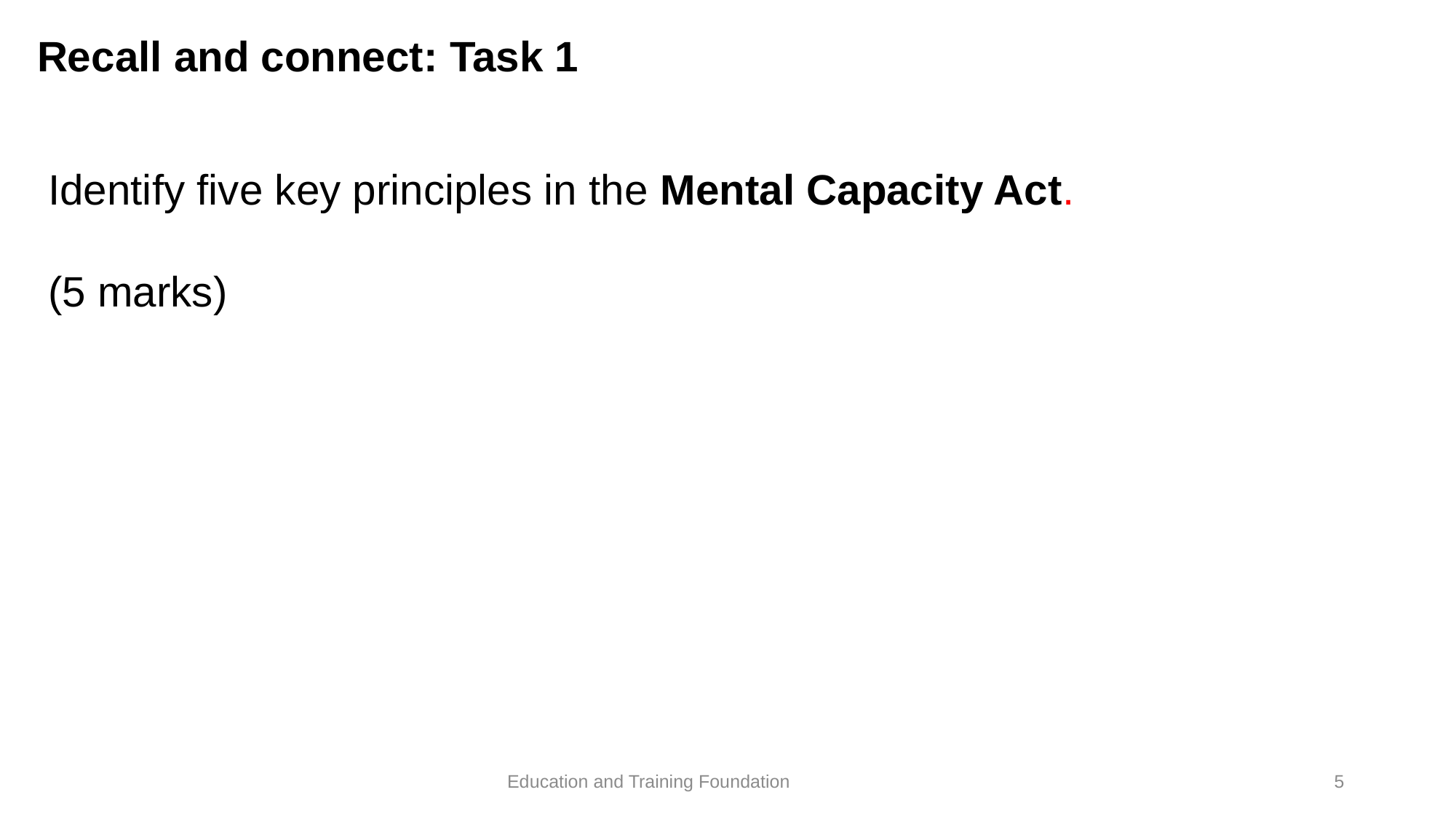

# Recall and connect: Task 1
Identify five key principles in the Mental Capacity Act.
(5 marks)
5
Education and Training Foundation